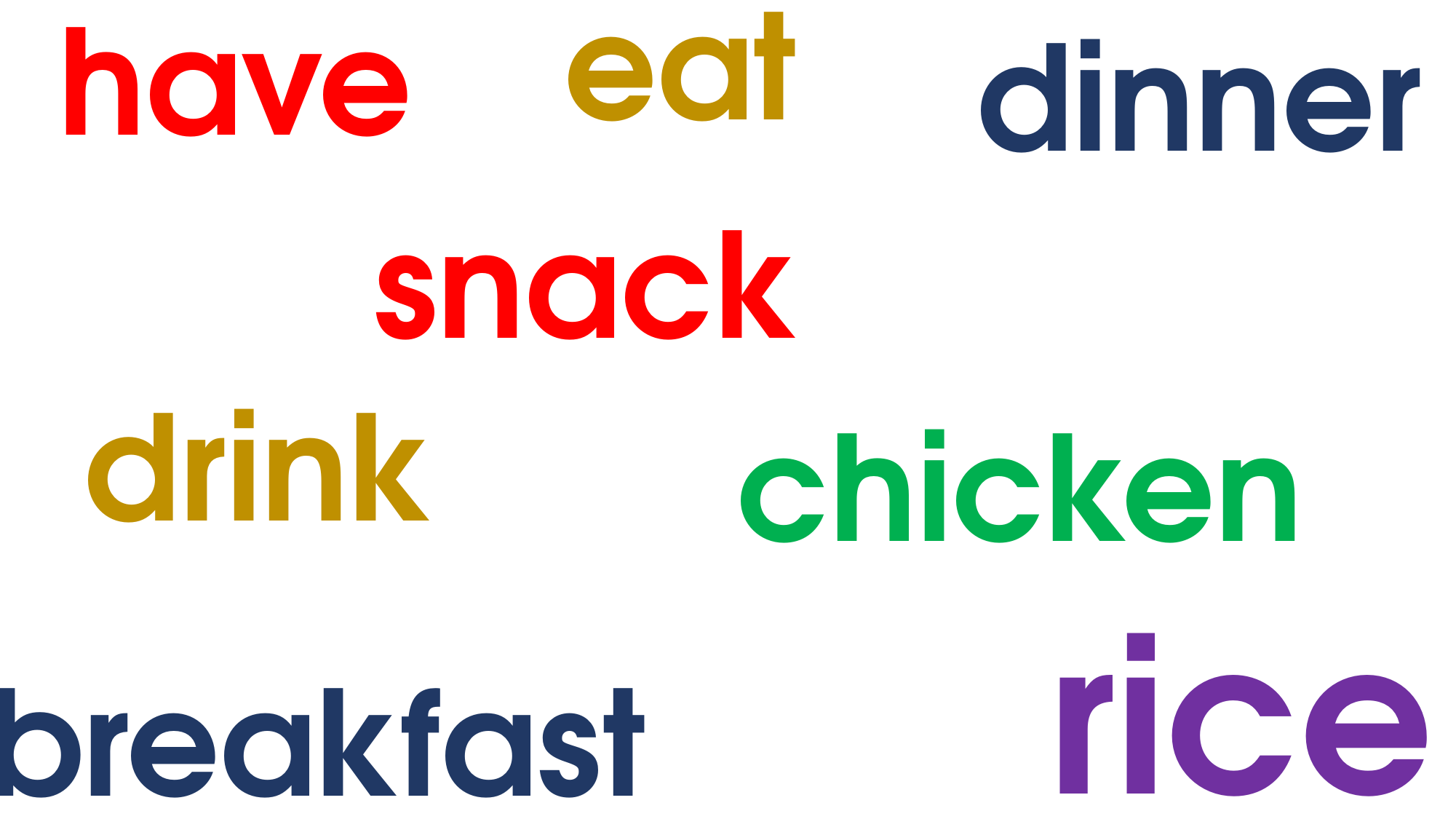

dinner
eat
have
snack
drink
chicken
rice
breakfast